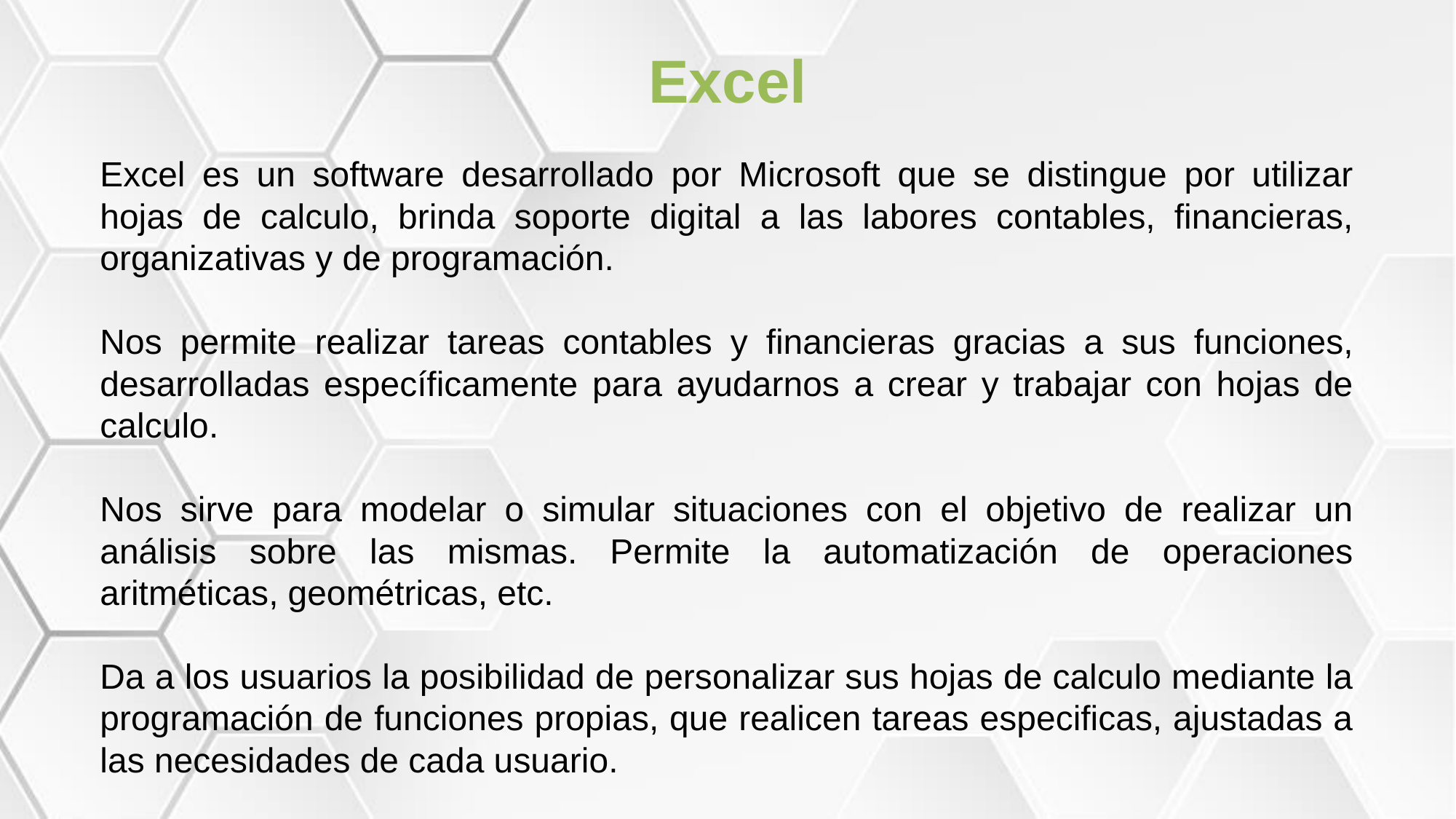

# Excel
Excel es un software desarrollado por Microsoft que se distingue por utilizar hojas de calculo, brinda soporte digital a las labores contables, financieras, organizativas y de programación.

Nos permite realizar tareas contables y financieras gracias a sus funciones, desarrolladas específicamente para ayudarnos a crear y trabajar con hojas de calculo.

Nos sirve para modelar o simular situaciones con el objetivo de realizar un análisis sobre las mismas. Permite la automatización de operaciones aritméticas, geométricas, etc.

Da a los usuarios la posibilidad de personalizar sus hojas de calculo mediante la programación de funciones propias, que realicen tareas especificas, ajustadas a las necesidades de cada usuario.